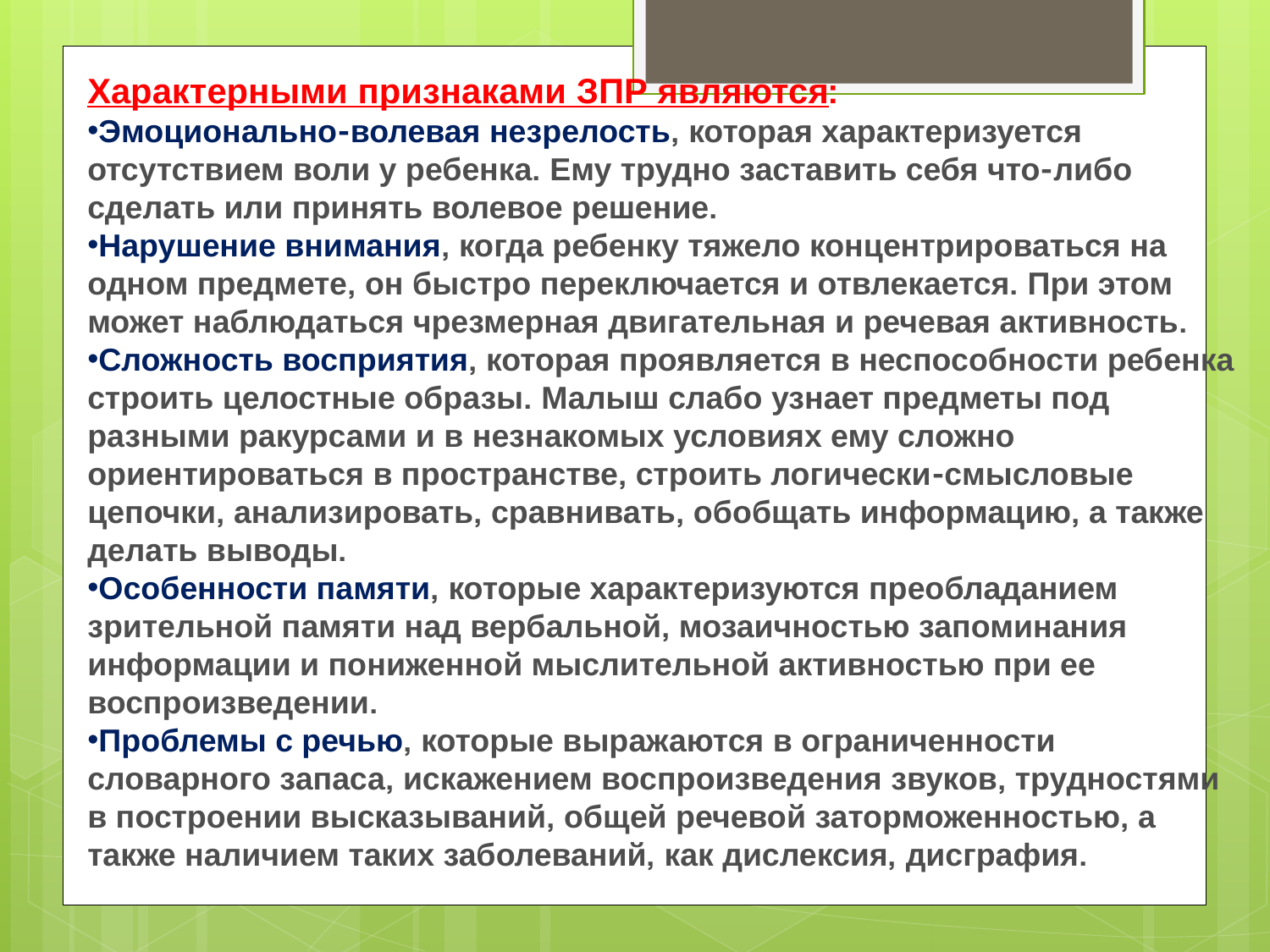

Характерными признаками ЗПР являются:
Эмоционально-волевая незрелость, которая характеризуется отсутствием воли у ребенка. Ему трудно заставить себя что-либо сделать или принять волевое решение.
Нарушение внимания, когда ребенку тяжело концентрироваться на одном предмете, он быстро переключается и отвлекается. При этом может наблюдаться чрезмерная двигательная и речевая активность.
Сложность восприятия, которая проявляется в неспособности ребенка строить целостные образы. Малыш слабо узнает предметы под разными ракурсами и в незнакомых условиях ему сложно ориентироваться в пространстве, строить логически-смысловые цепочки, анализировать, сравнивать, обобщать информацию, а также делать выводы.
Особенности памяти, которые характеризуются преобладанием зрительной памяти над вербальной, мозаичностью запоминания информации и пониженной мыслительной активностью при ее воспроизведении.
Проблемы с речью, которые выражаются в ограниченности словарного запаса, искажением воспроизведения звуков, трудностями в построении высказываний, общей речевой заторможенностью, а также наличием таких заболеваний, как дислексия, дисграфия.